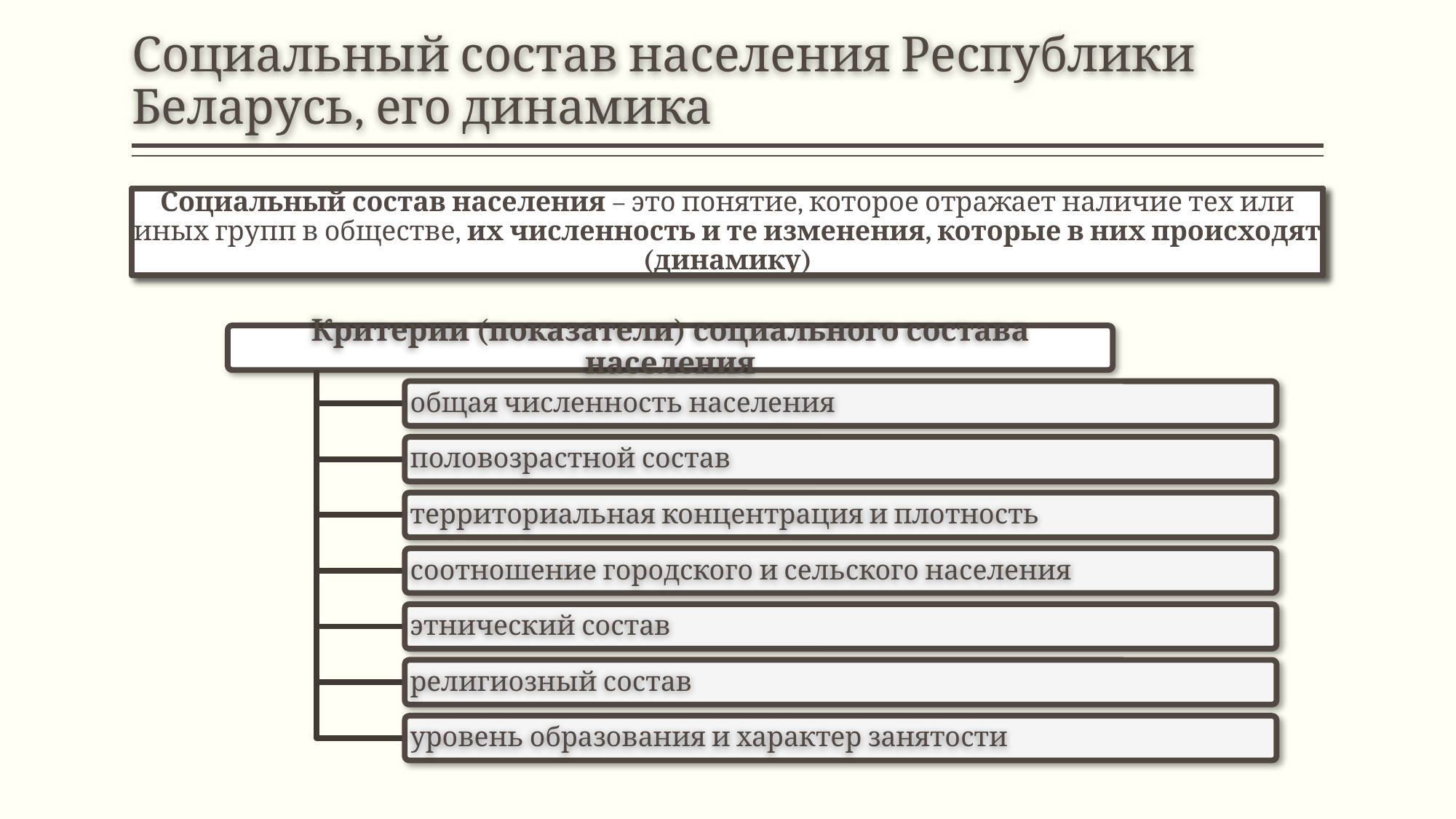

# Социальный состав населения Республики Беларусь, его динамика

Социальный состав населения – это понятие, которое отражает наличие тех или иных групп в обществе, их численность и те изменения, которые в них происходят (динамику)

Критерии (показатели) социального состава населения

общая численность населения

половозрастной состав

территориальная концентрация и плотность

соотношение городского и сельского населения

этнический состав

религиозный состав

уровень образования и характер занятости